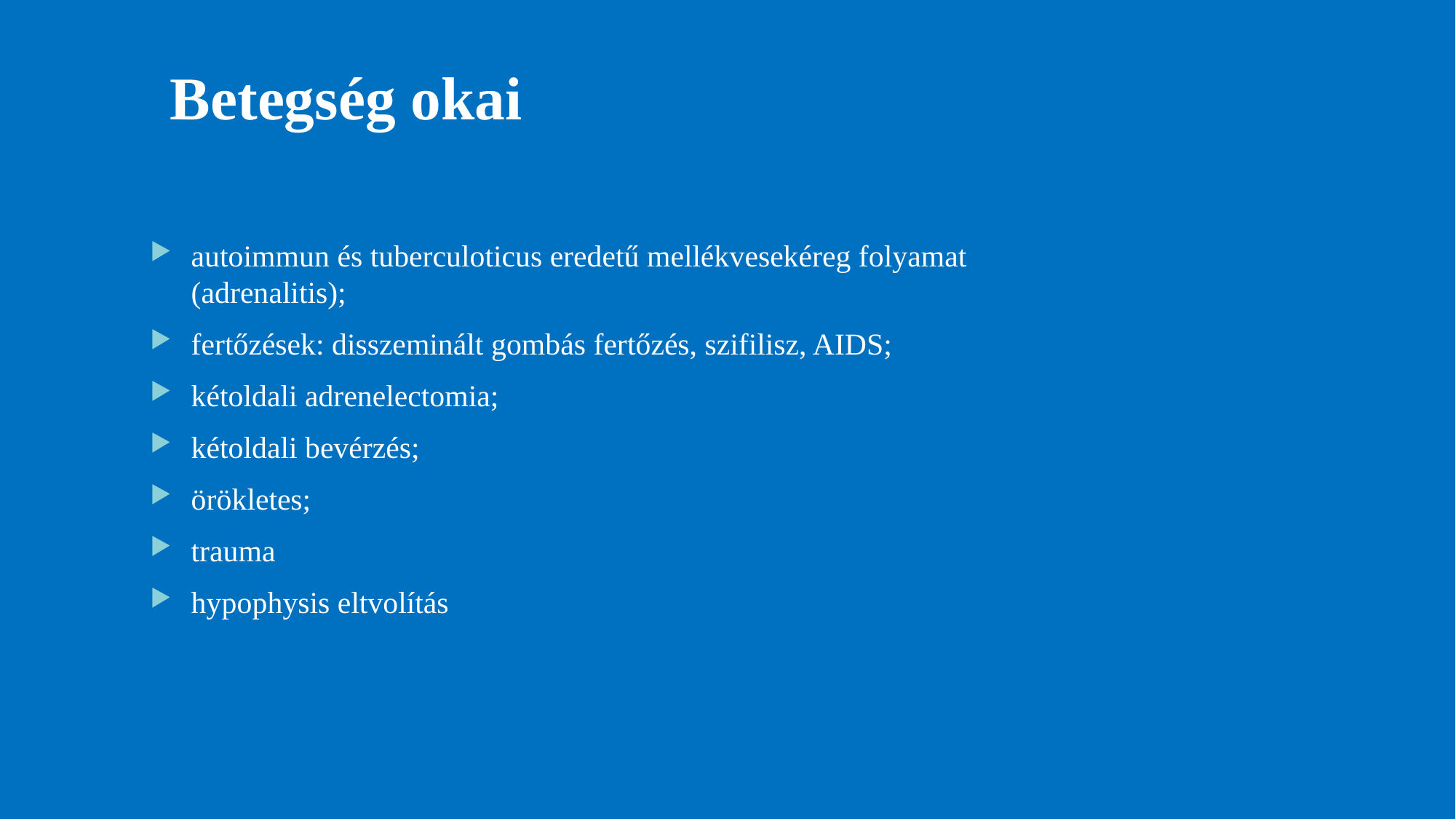

# Betegség okai
autoimmun és tuberculoticus eredetű mellékvesekéreg folyamat (adrenalitis);
fertőzések: disszeminált gombás fertőzés, szifilisz, AIDS;
kétoldali adrenelectomia;
kétoldali bevérzés;
örökletes;
trauma
hypophysis eltvolítás